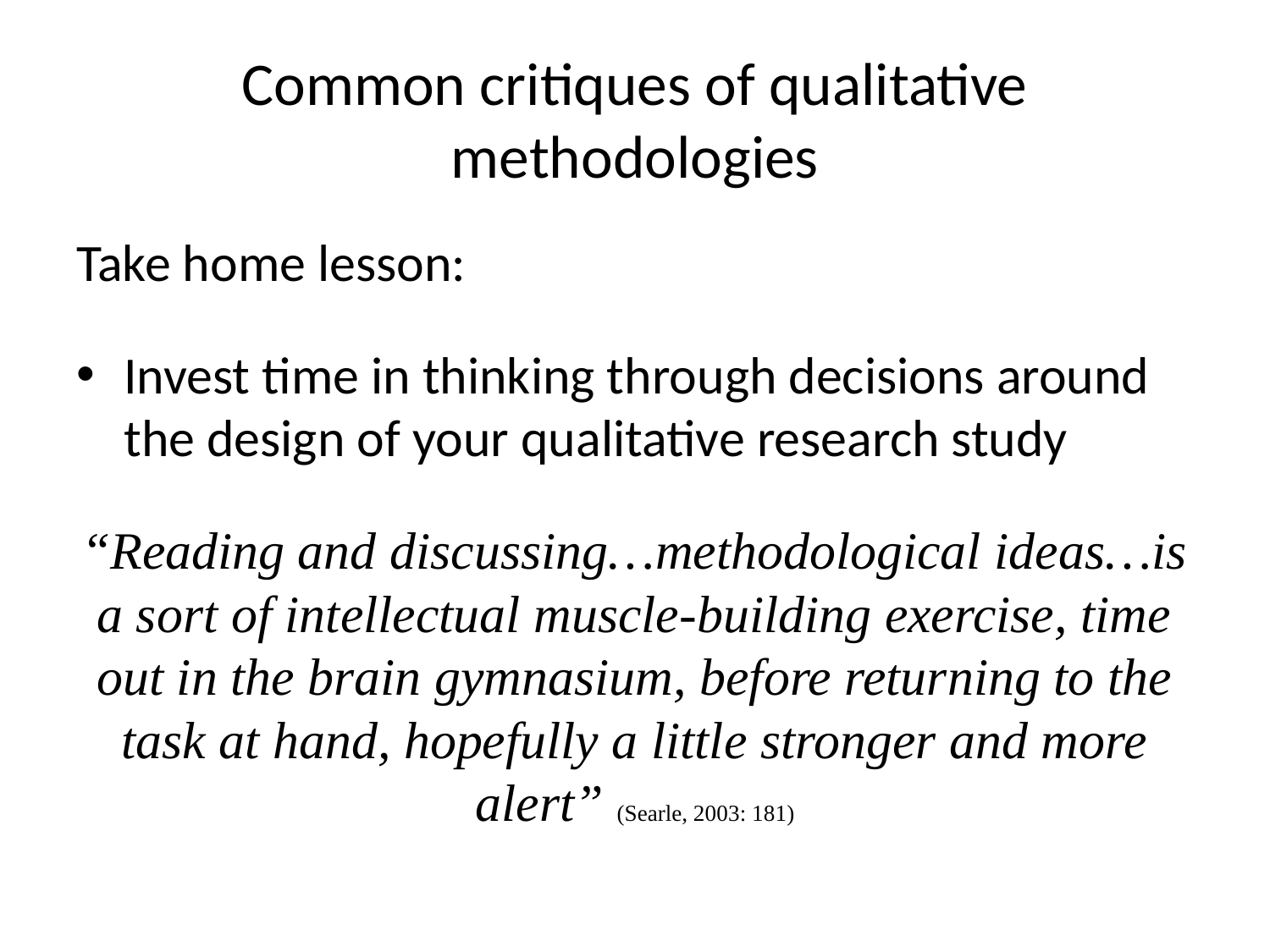

# Common critiques of qualitative methodologies
Take home lesson:
Invest time in thinking through decisions around the design of your qualitative research study
“Reading and discussing…methodological ideas…is a sort of intellectual muscle-building exercise, time out in the brain gymnasium, before returning to the task at hand, hopefully a little stronger and more alert” (Searle, 2003: 181)